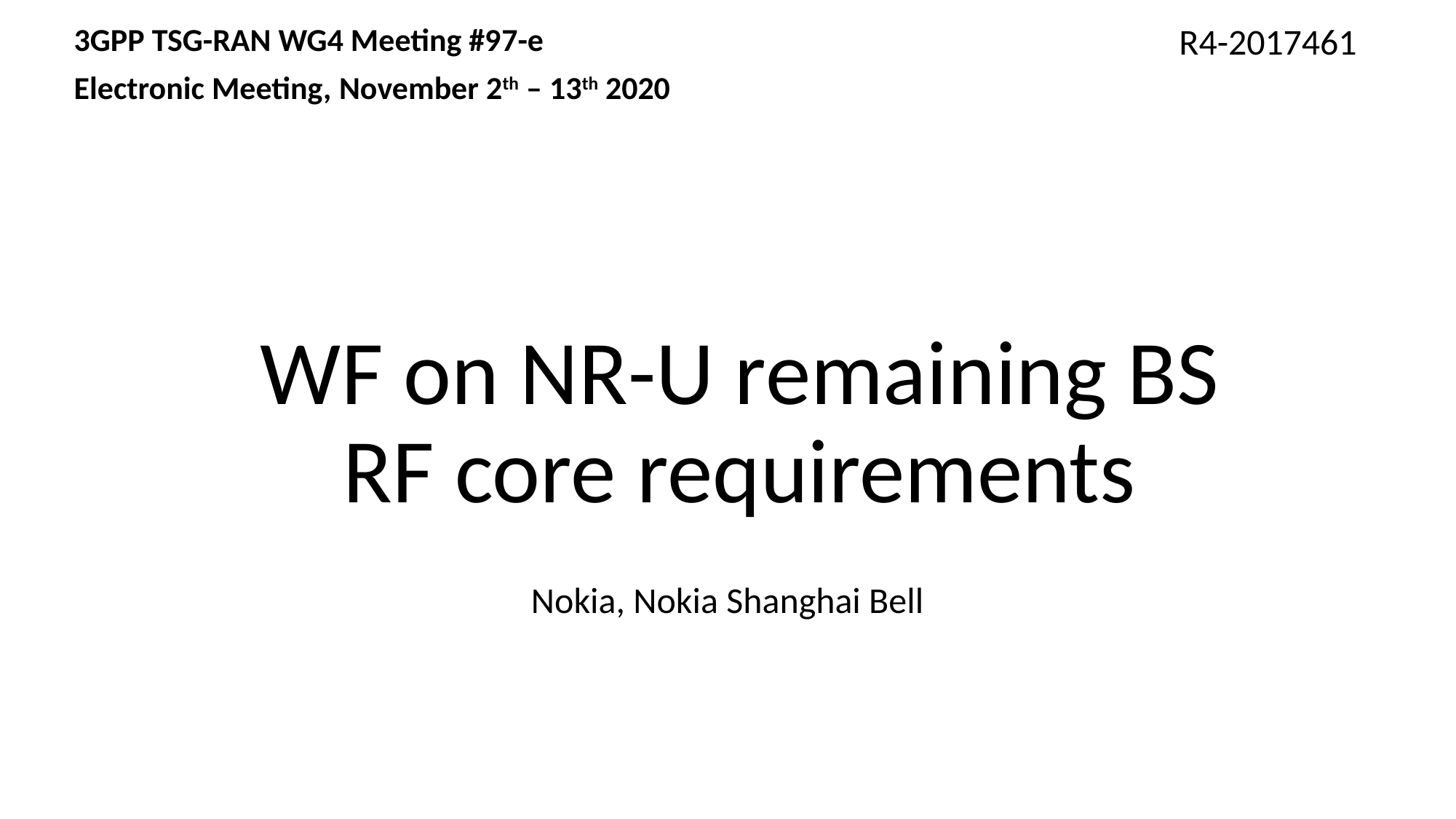

3GPP TSG-RAN WG4 Meeting #97-e
Electronic Meeting, November 2th – 13th 2020

 R4-2017461
# WF on NR-U remaining BS RF core requirements
Nokia, Nokia Shanghai Bell